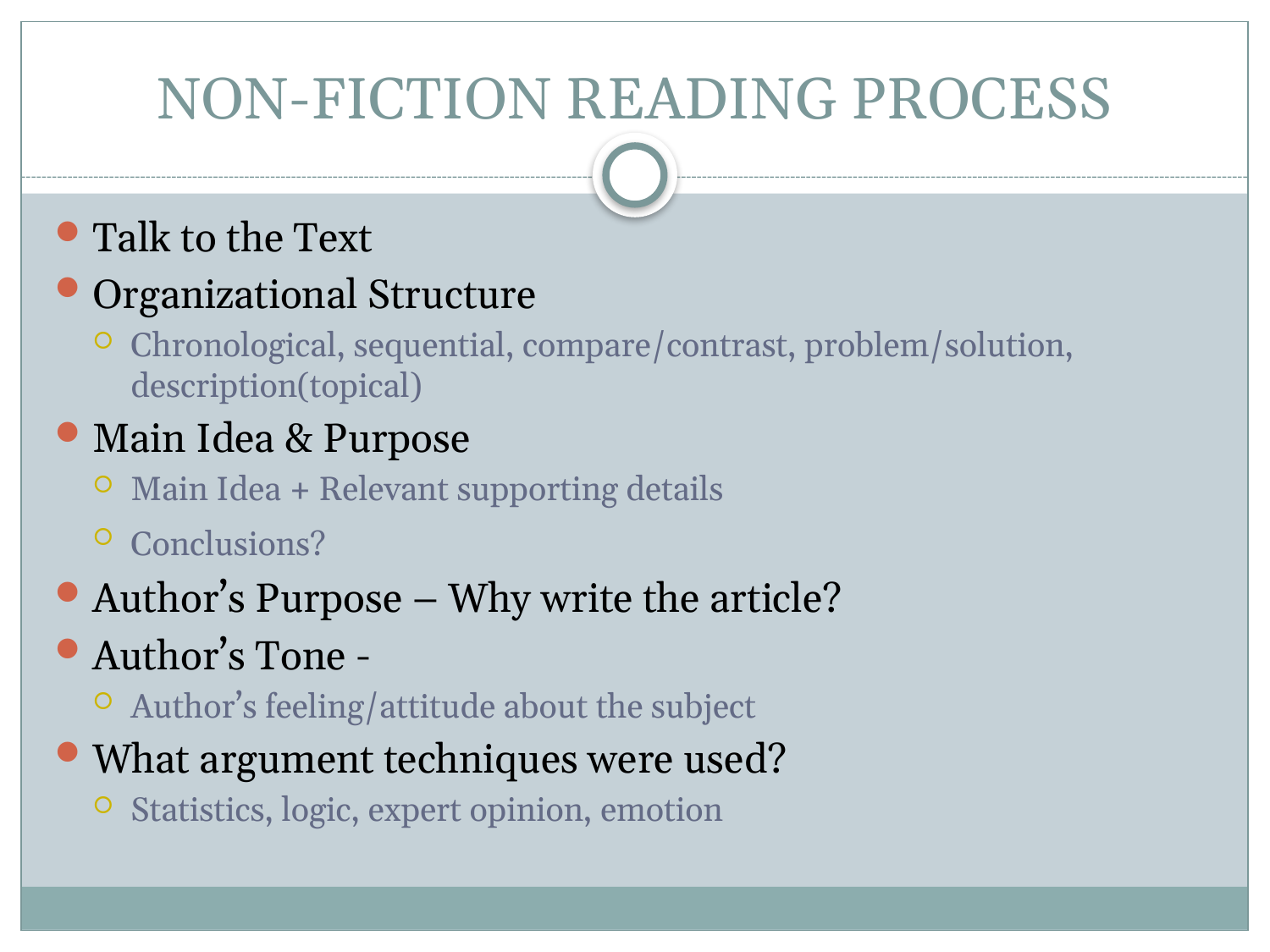

# NON-FICTION READING PROCESS
Talk to the Text
Organizational Structure
Chronological, sequential, compare/contrast, problem/solution, description(topical)
Main Idea & Purpose
Main Idea + Relevant supporting details
Conclusions?
Author’s Purpose – Why write the article?
Author’s Tone -
Author’s feeling/attitude about the subject
What argument techniques were used?
Statistics, logic, expert opinion, emotion